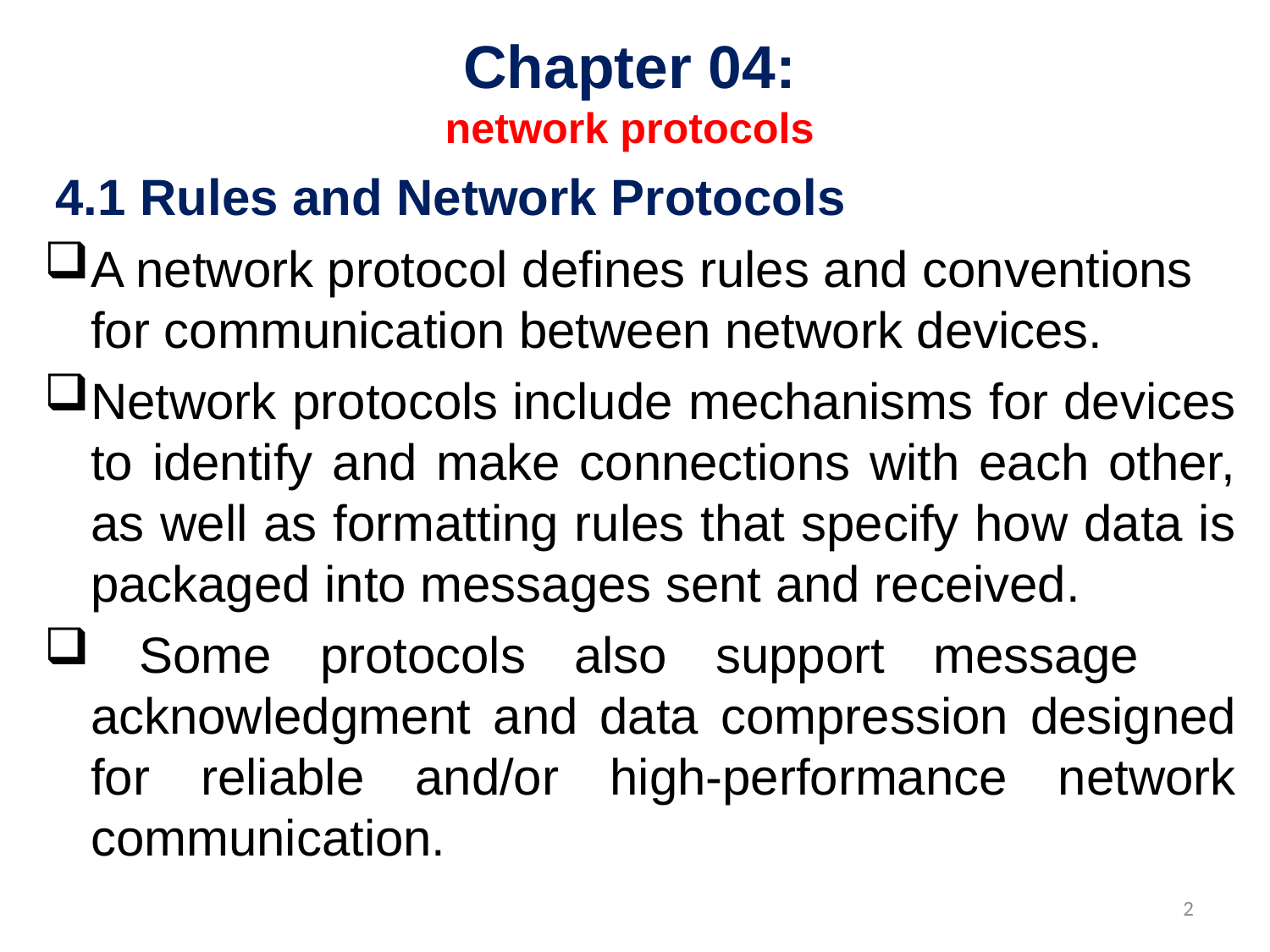

# Chapter 04: network protocols
4.1 Rules and Network Protocols
A network protocol defines rules and conventions for communication between network devices.
Network protocols include mechanisms for devices to identify and make connections with each other, as well as formatting rules that specify how data is packaged into messages sent and received.
 Some protocols also support message  ​acknowledgment and data compression designed for reliable and/or high-performance network communication.

2